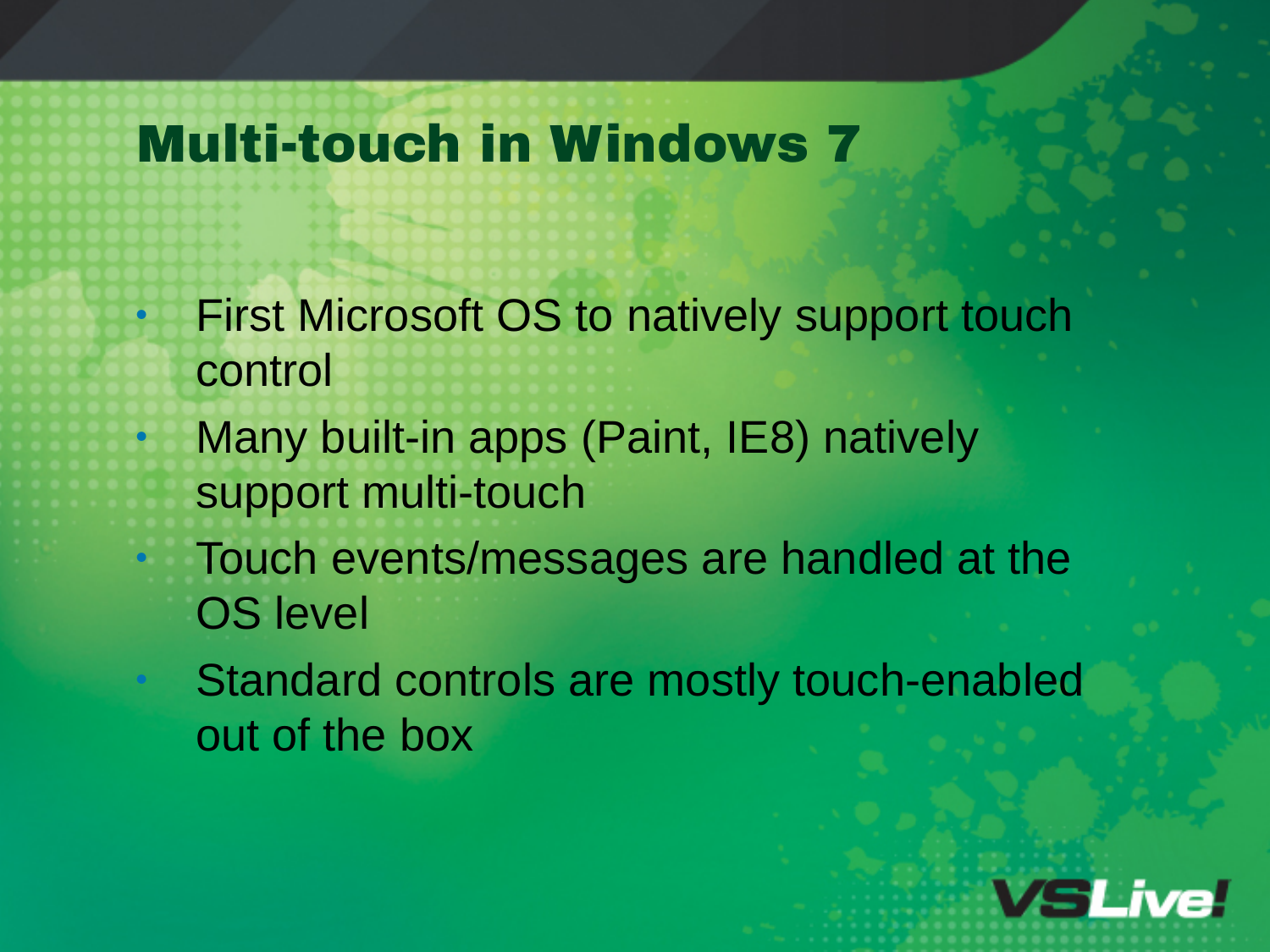

# Multi-touch in Windows 7
First Microsoft OS to natively support touch control
Many built-in apps (Paint, IE8) natively support multi-touch
Touch events/messages are handled at the OS level
Standard controls are mostly touch-enabled out of the box